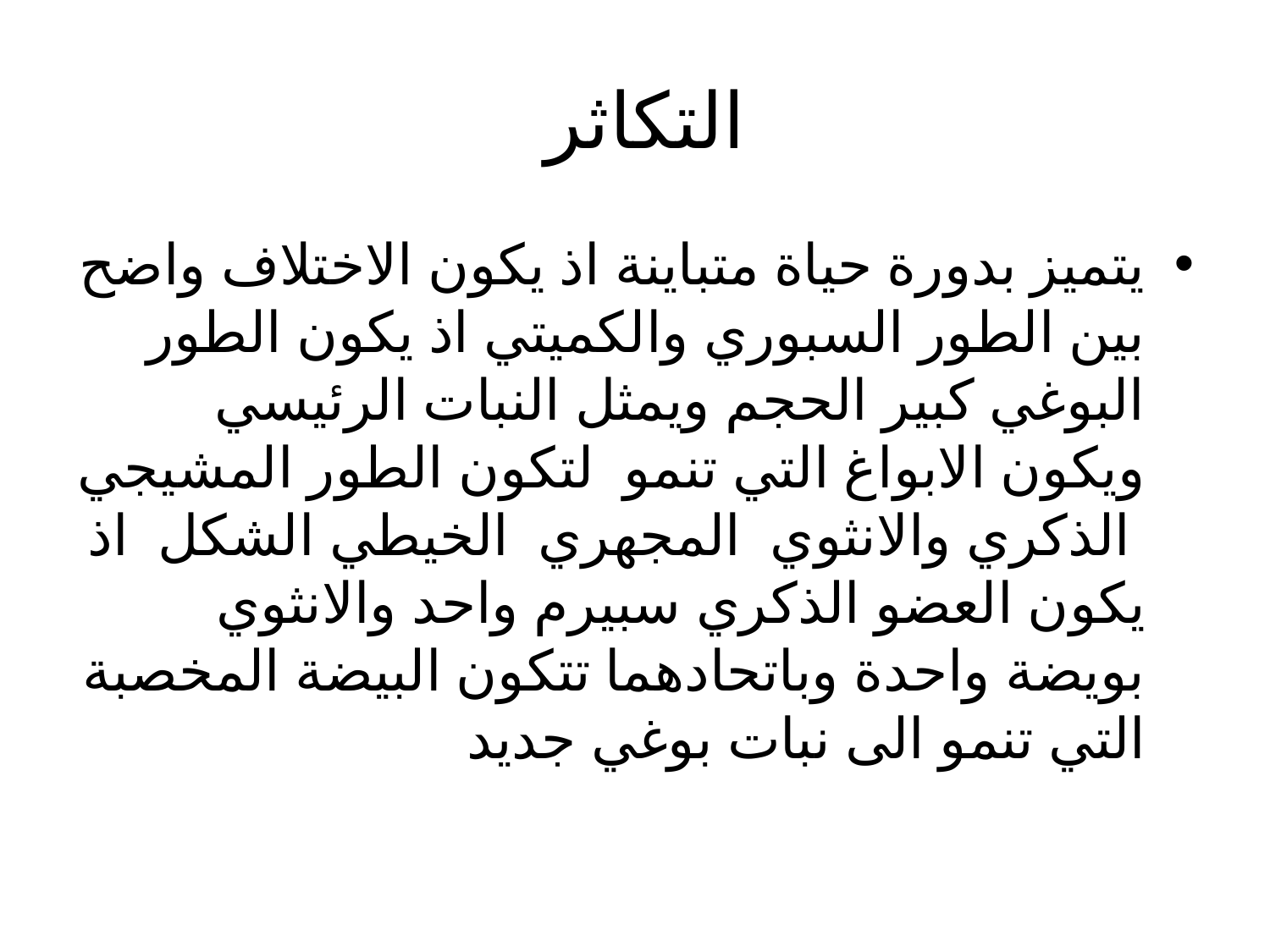

# التكاثر
يتميز بدورة حياة متباينة اذ يكون الاختلاف واضح بين الطور السبوري والكميتي اذ يكون الطور البوغي كبير الحجم ويمثل النبات الرئيسي  ويكون الابواغ التي تنمو  لتكون الطور المشيجي  الذكري والانثوي  المجهري  الخيطي الشكل  اذ يكون العضو الذكري سبيرم واحد والانثوي بويضة واحدة وباتحادهما تتكون البيضة المخصبة التي تنمو الى نبات بوغي جديد